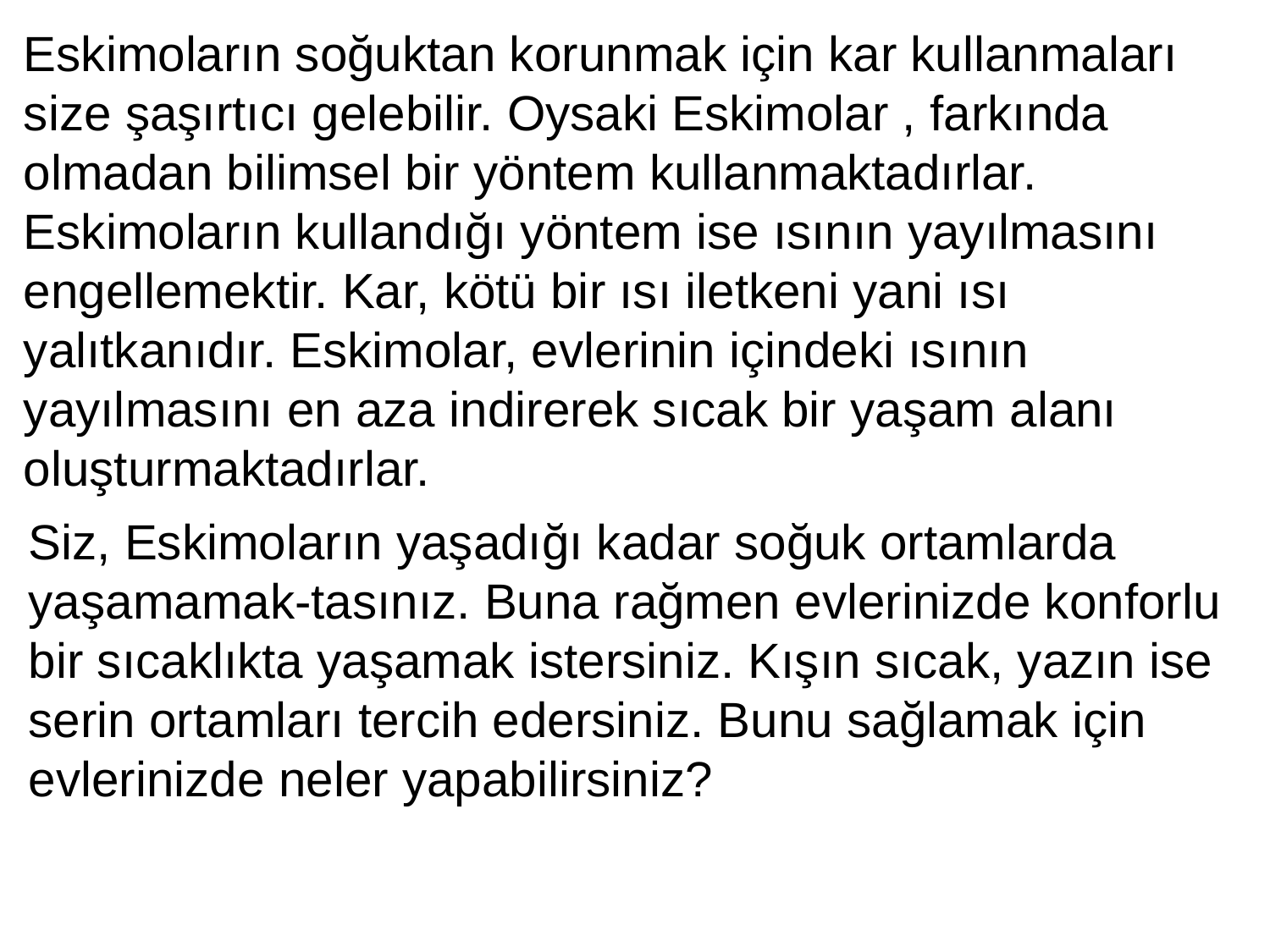

Eskimoların soğuktan korunmak için kar kullanmaları size şaşırtıcı gelebilir. Oysaki Eskimolar , farkında olmadan bilimsel bir yöntem kullanmaktadırlar. Eskimoların kullandığı yöntem ise ısının yayılmasını engellemektir. Kar, kötü bir ısı iletkeni yani ısı yalıtkanıdır. Eskimolar, evlerinin içindeki ısının yayılmasını en aza indirerek sıcak bir yaşam alanı oluşturmaktadırlar.
Siz, Eskimoların yaşadığı kadar soğuk ortamlarda yaşamamak-tasınız. Buna rağmen evlerinizde konforlu bir sıcaklıkta yaşamak istersiniz. Kışın sıcak, yazın ise serin ortamları tercih edersiniz. Bunu sağlamak için evlerinizde neler yapabilirsiniz?